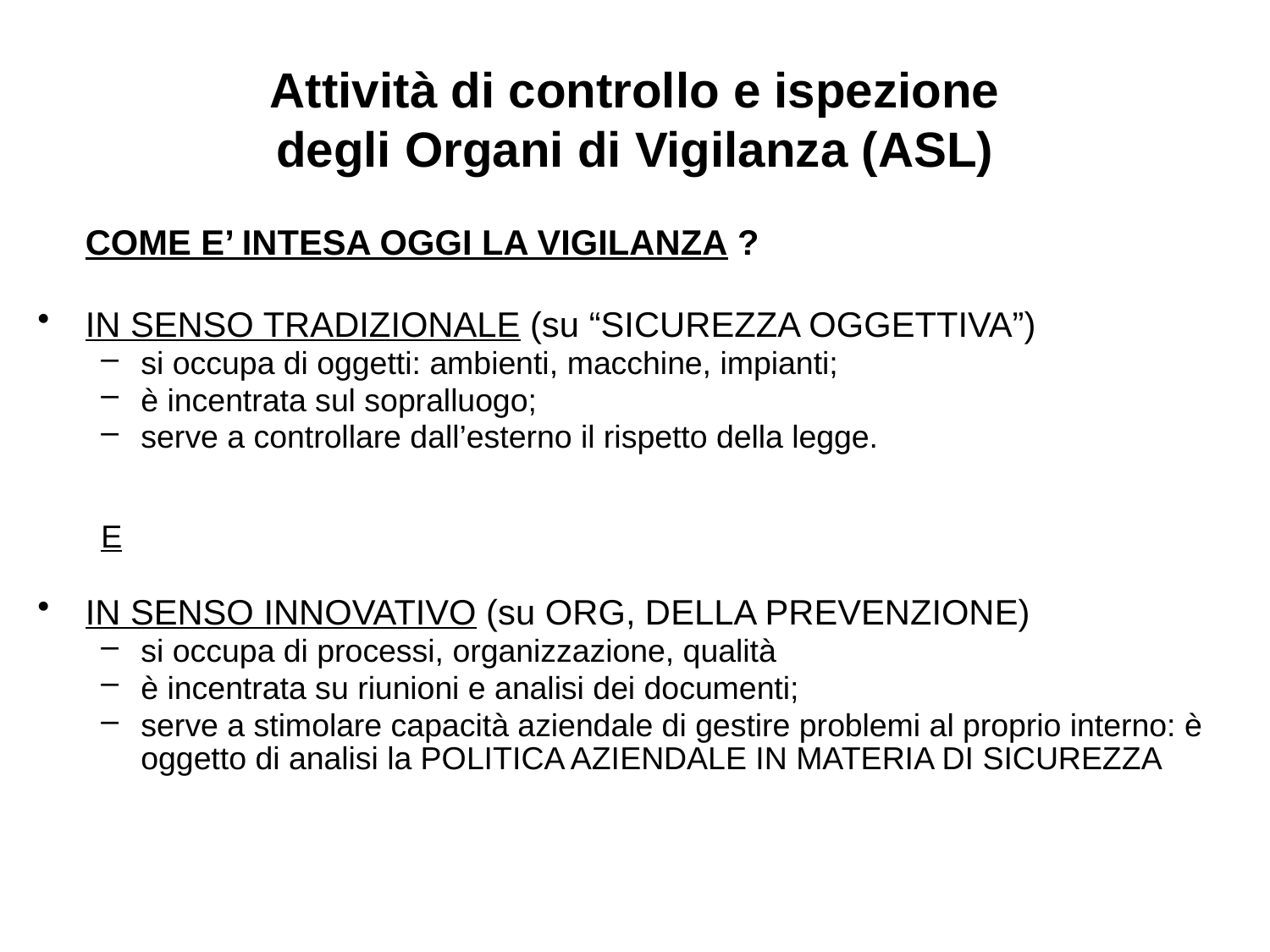

# Attività di controllo e ispezione degli Organi di Vigilanza (ASL)
	COME E’ INTESA OGGI LA VIGILANZA ?

IN SENSO TRADIZIONALE (su “SICUREZZA OGGETTIVA”)
si occupa di oggetti: ambienti, macchine, impianti;
è incentrata sul sopralluogo;
serve a controllare dall’esterno il rispetto della legge.

E

IN SENSO INNOVATIVO (su ORG, DELLA PREVENZIONE)
si occupa di processi, organizzazione, qualità
è incentrata su riunioni e analisi dei documenti;
serve a stimolare capacità aziendale di gestire problemi al proprio interno: è oggetto di analisi la POLITICA AZIENDALE IN MATERIA DI SICUREZZA